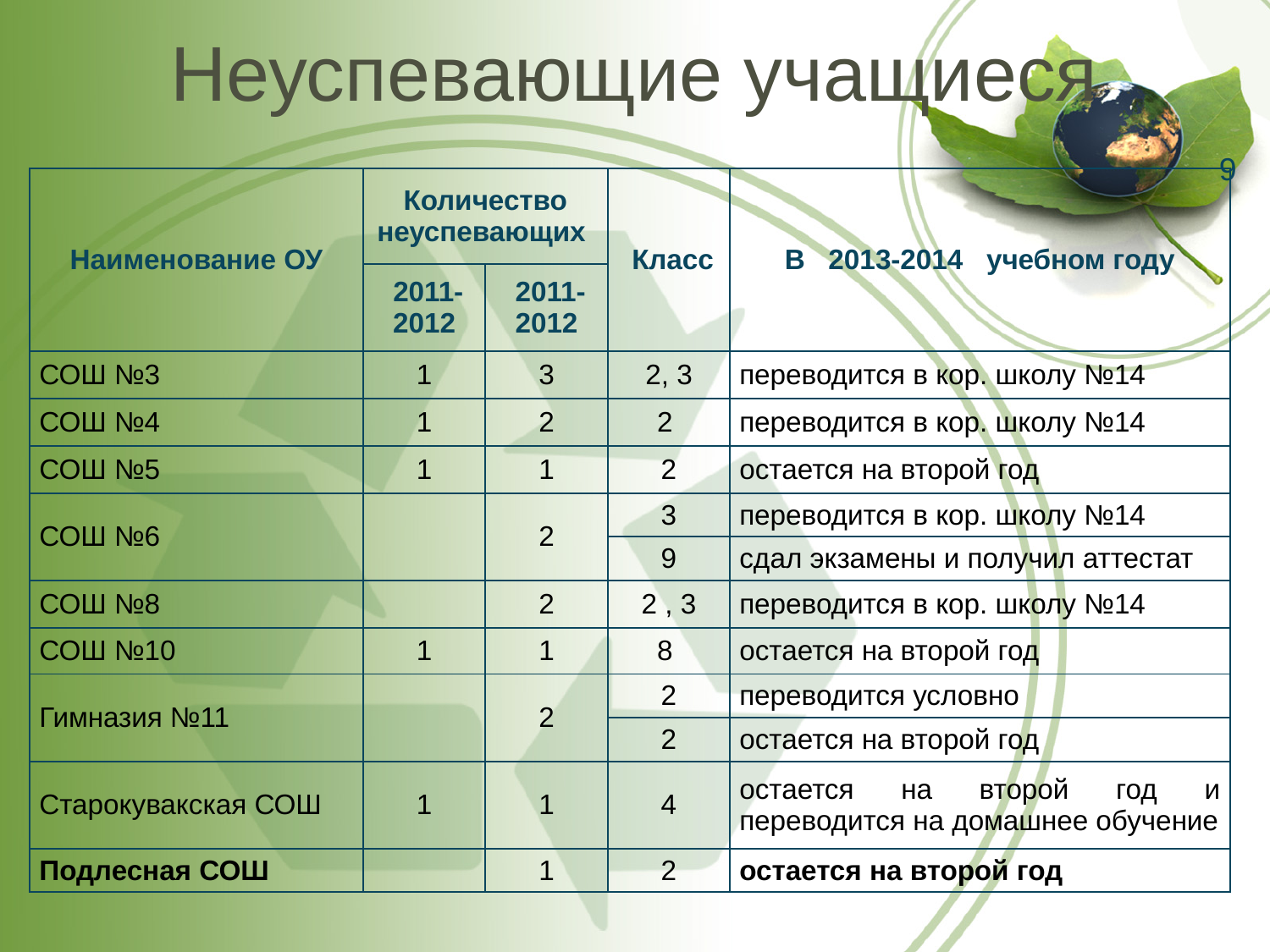

# Неуспевающие учащиеся
9
| Наименование ОУ | Количество неуспевающих |  | Класс | В 2013-2014 учебном году |
| --- | --- | --- | --- | --- |
|  | 2011-2012 | 2011-2012 |  |  |
| СОШ №3 | 1 | 3 | 2, 3 | переводится в кор. школу №14 |
| СОШ №4 | 1 | 2 | 2 | переводится в кор. школу №14 |
| СОШ №5 | 1 | 1 | 2 | остается на второй год |
| СОШ №6 |  | 2 | 3 | переводится в кор. школу №14 |
|  |  |  | 9 | сдал экзамены и получил аттестат |
| СОШ №8 |  | 2 | 2 , 3 | переводится в кор. школу №14 |
| СОШ №10 | 1 | 1 | 8 | остается на второй год |
| Гимназия №11 |  | 2 | 2 | переводится условно |
|  |  |  | 2 | остается на второй год |
| Старокувакская СОШ | 1 | 1 | 4 | остается на второй год и переводится на домашнее обучение |
| Подлесная СОШ |  | 1 | 2 | остается на второй год |